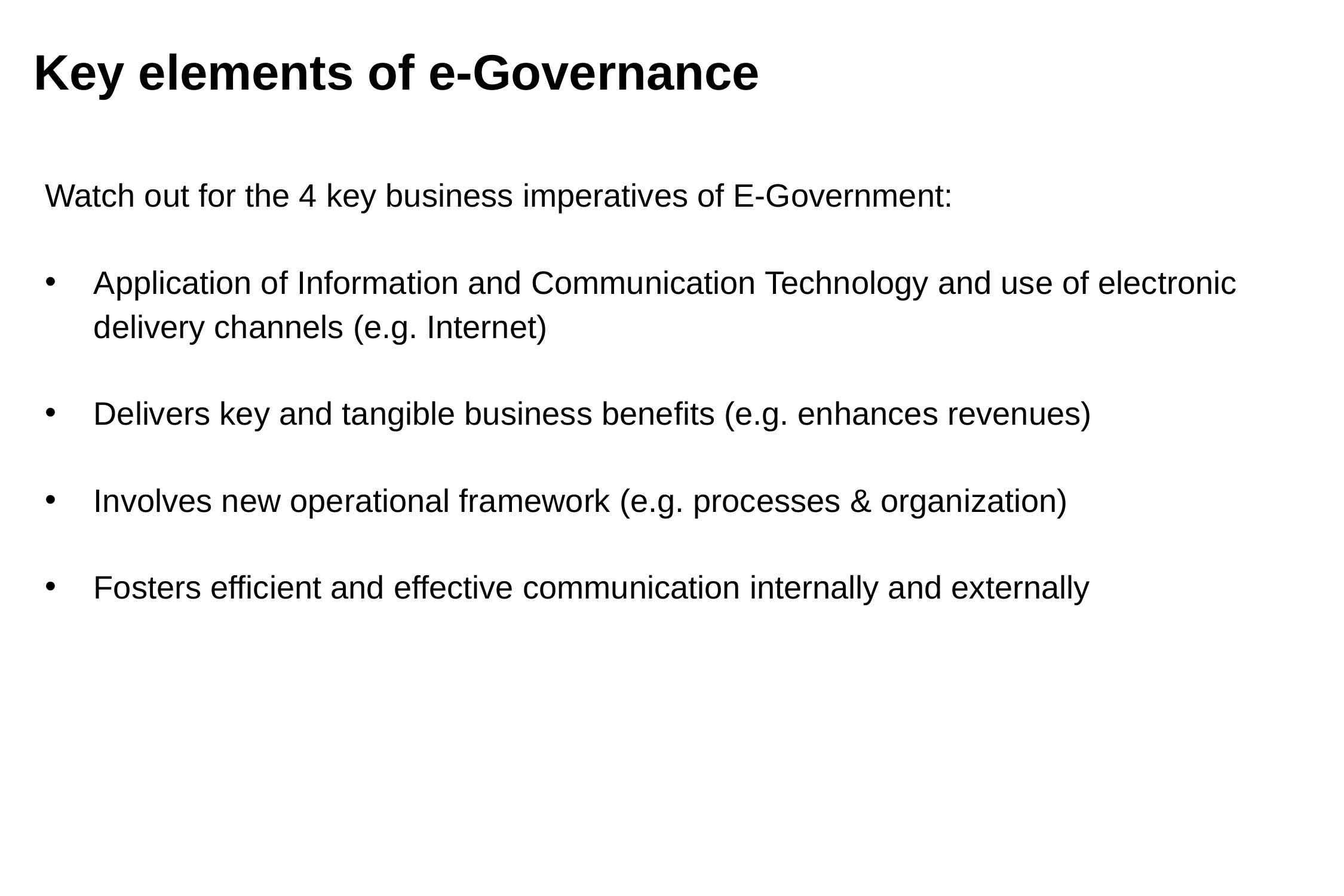

# Key elements of e-Governance
Watch out for the 4 key business imperatives of E-Government:
Application of Information and Communication Technology and use of electronic delivery channels (e.g. Internet)
Delivers key and tangible business benefits (e.g. enhances revenues)
Involves new operational framework (e.g. processes & organization)
Fosters efficient and effective communication internally and externally